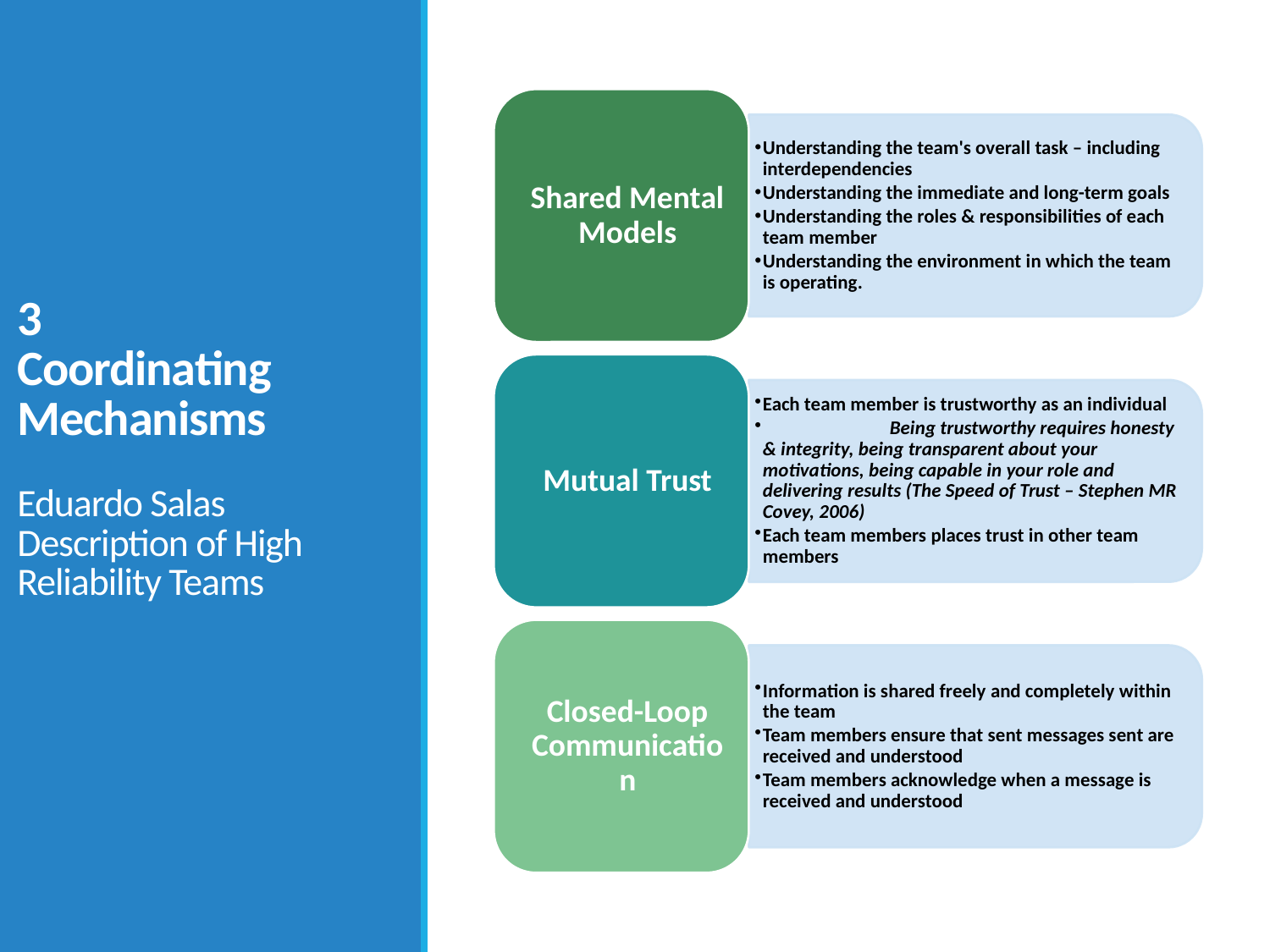

# 3 Coordinating Mechanisms Eduardo Salas Description of High Reliability Teams
Understanding the team's overall task – including interdependencies
Understanding the immediate and long-term goals
Understanding the roles & responsibilities of each team member
Understanding the environment in which the team is operating.
Shared Mental Models
Each team member is trustworthy as an individual
	Being trustworthy requires honesty & integrity, being transparent about your motivations, being capable in your role and delivering results (The Speed of Trust – Stephen MR Covey, 2006)
Each team members places trust in other team members
Mutual Trust
Information is shared freely and completely within the team
Team members ensure that sent messages sent are received and understood
Team members acknowledge when a message is received and understood
Closed-Loop Communication